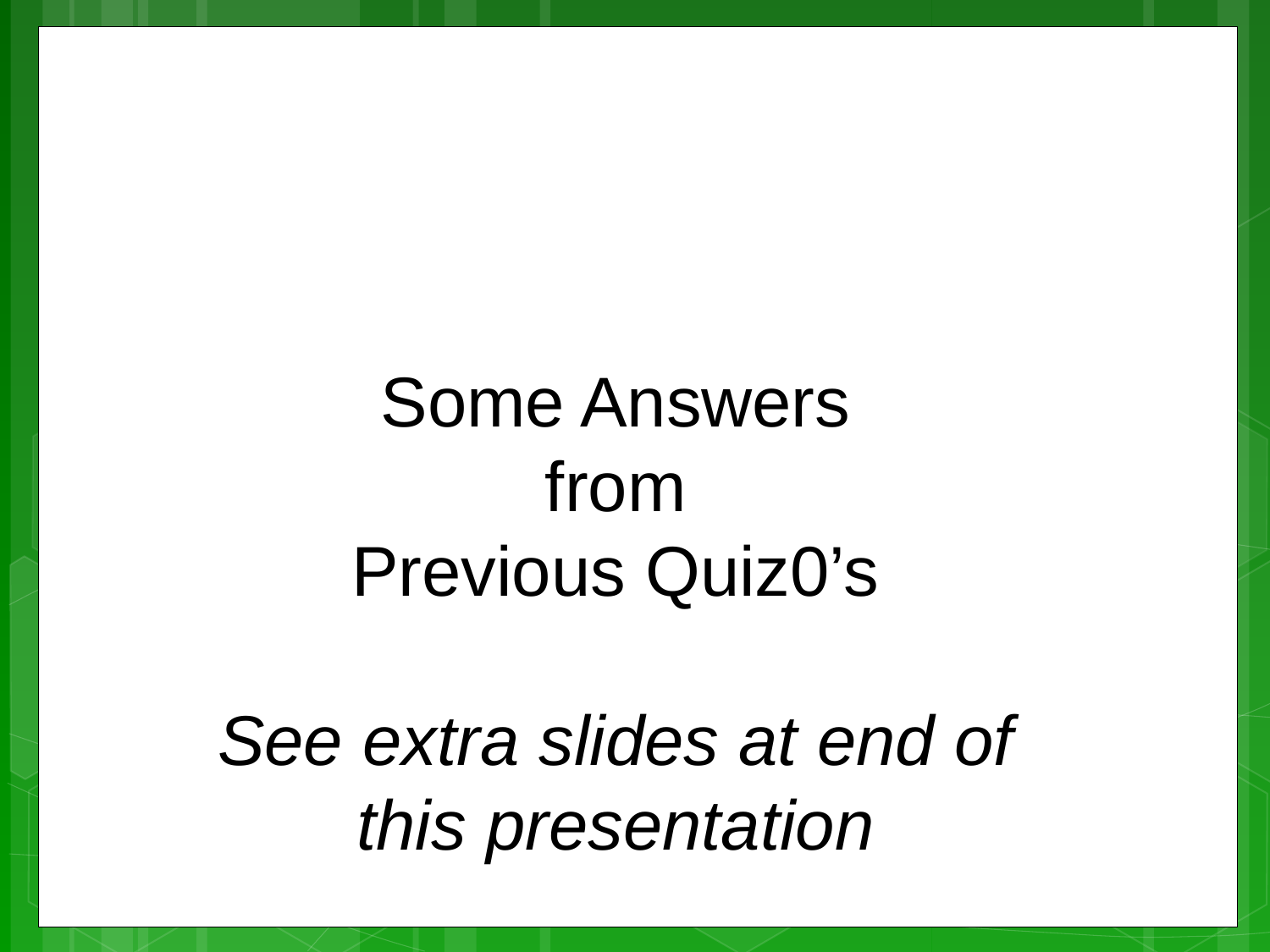

Some Answers
from
Previous Quiz0’s

See extra slides at end of this presentation